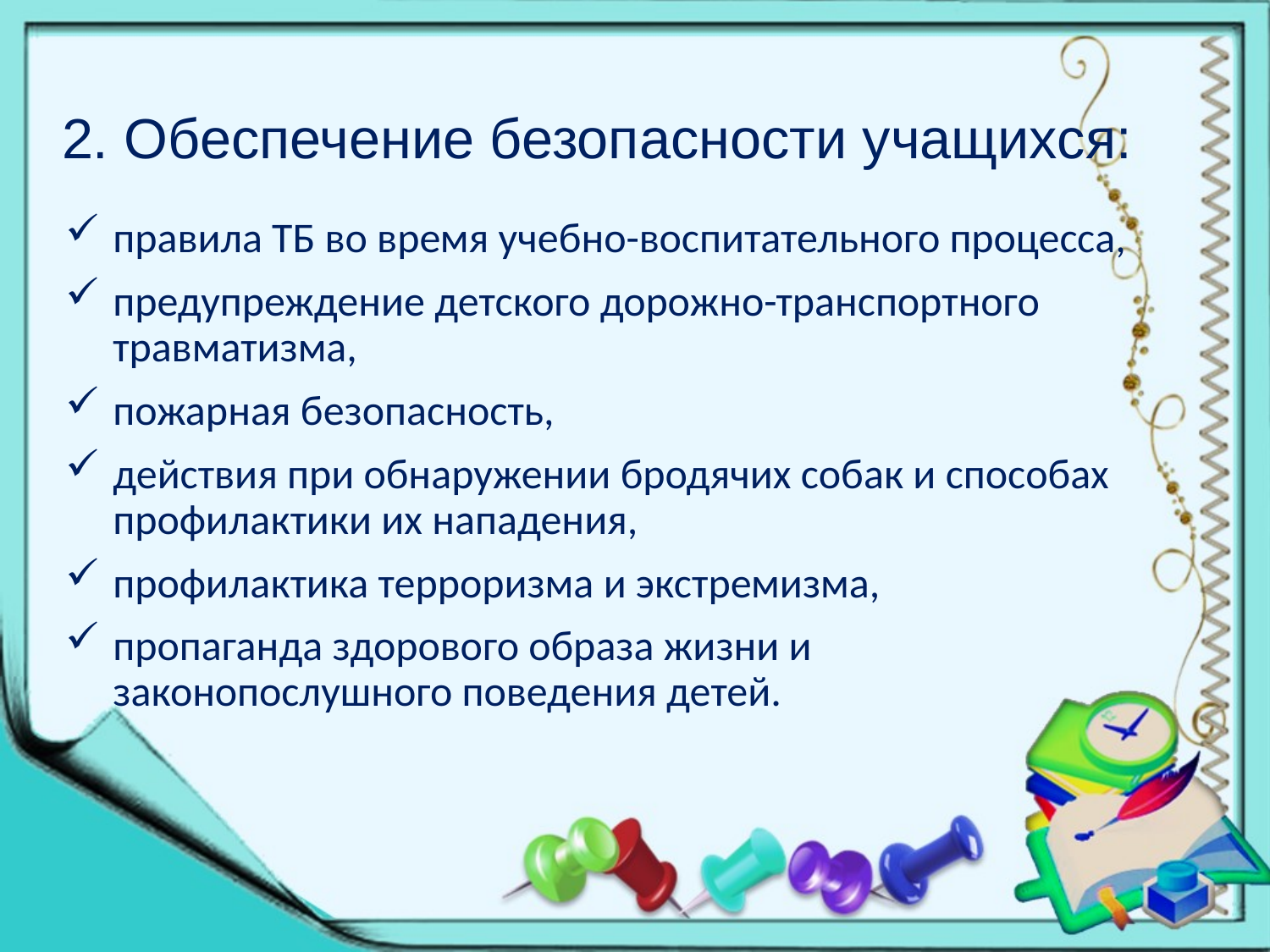

# 2. Обеспечение безопасности учащихся:
правила ТБ во время учебно-воспитательного процесса,
предупреждение детского дорожно-транспортного травматизма,
пожарная безопасность,
действия при обнаружении бродячих собак и способах профилактики их нападения,
профилактика терроризма и экстремизма,
пропаганда здорового образа жизни и законопослушного поведения детей.